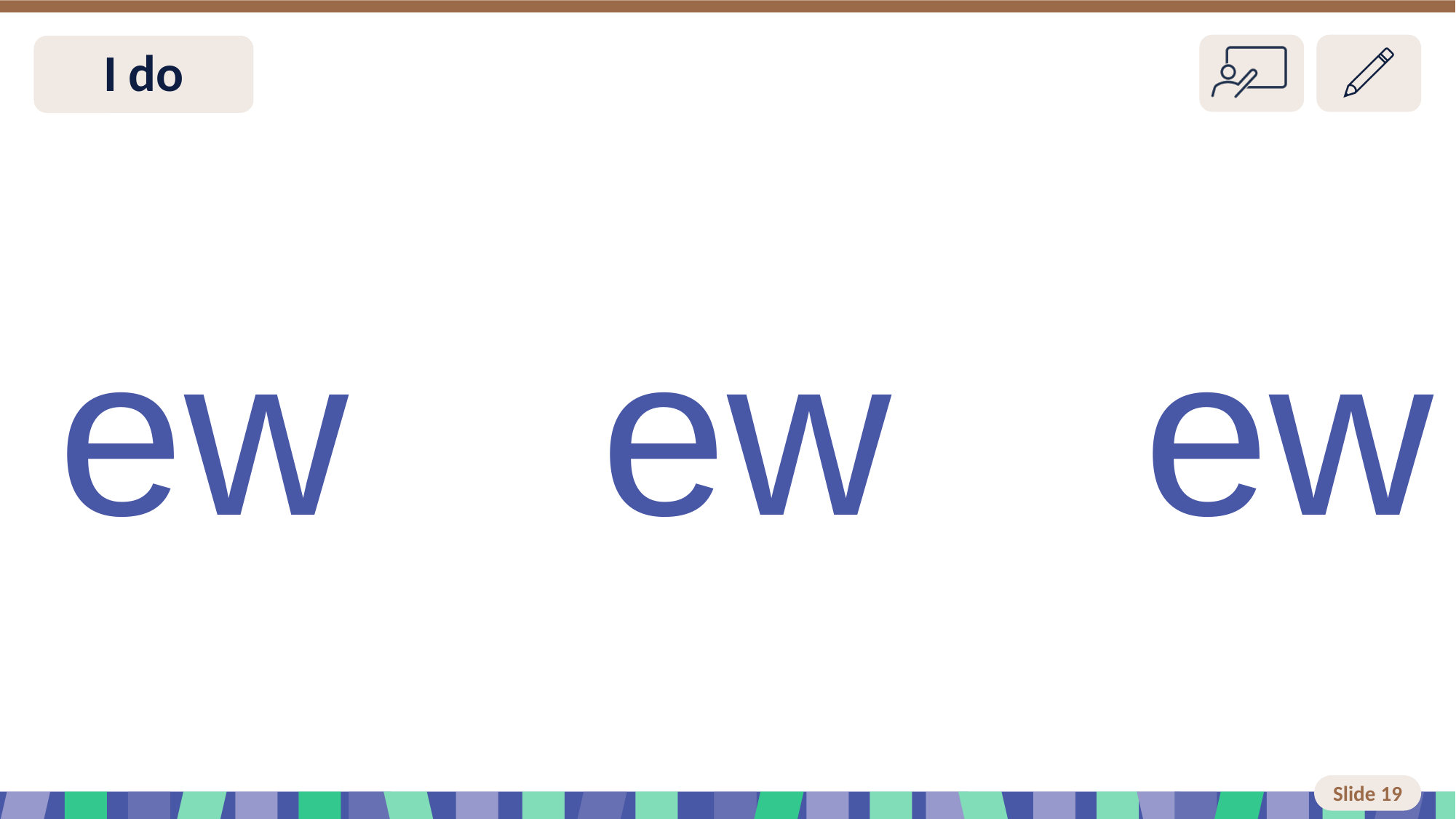

# Slide 19 I do
 ew    ew    ew